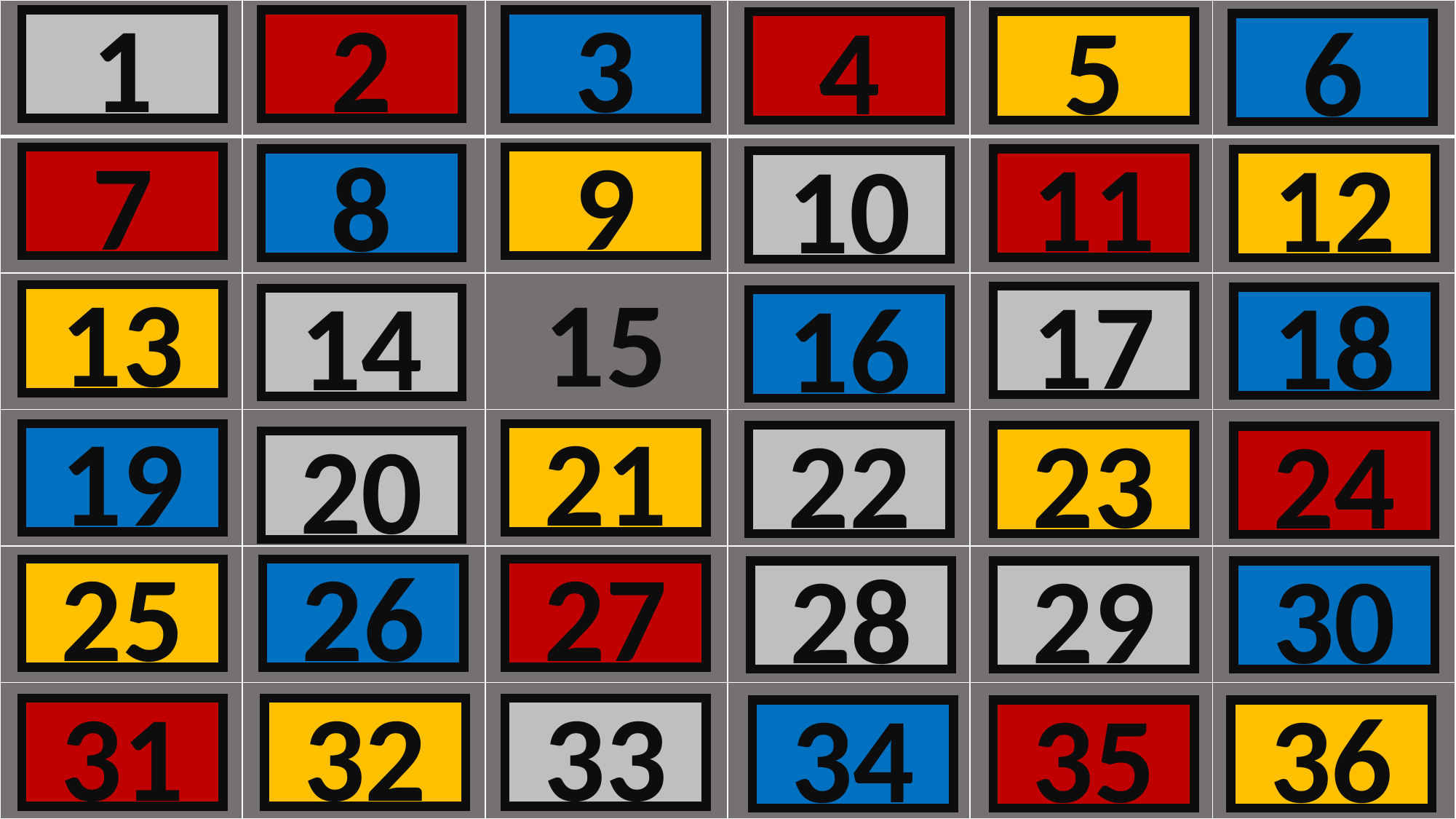

|  |  |  |  |  |  |
| --- | --- | --- | --- | --- | --- |
|  |  |  |  |  |  |
|  |  |  |  |  |  |
|  |  |  |  |  |  |
|  |  |  |  |  |  |
|  |  |  |  |  |  |
1
2
3
4
5
6
7
9
11
8
12
10
13
15
17
18
14
16
19
21
22
23
24
20
25
26
27
28
29
30
31
32
33
34
35
36